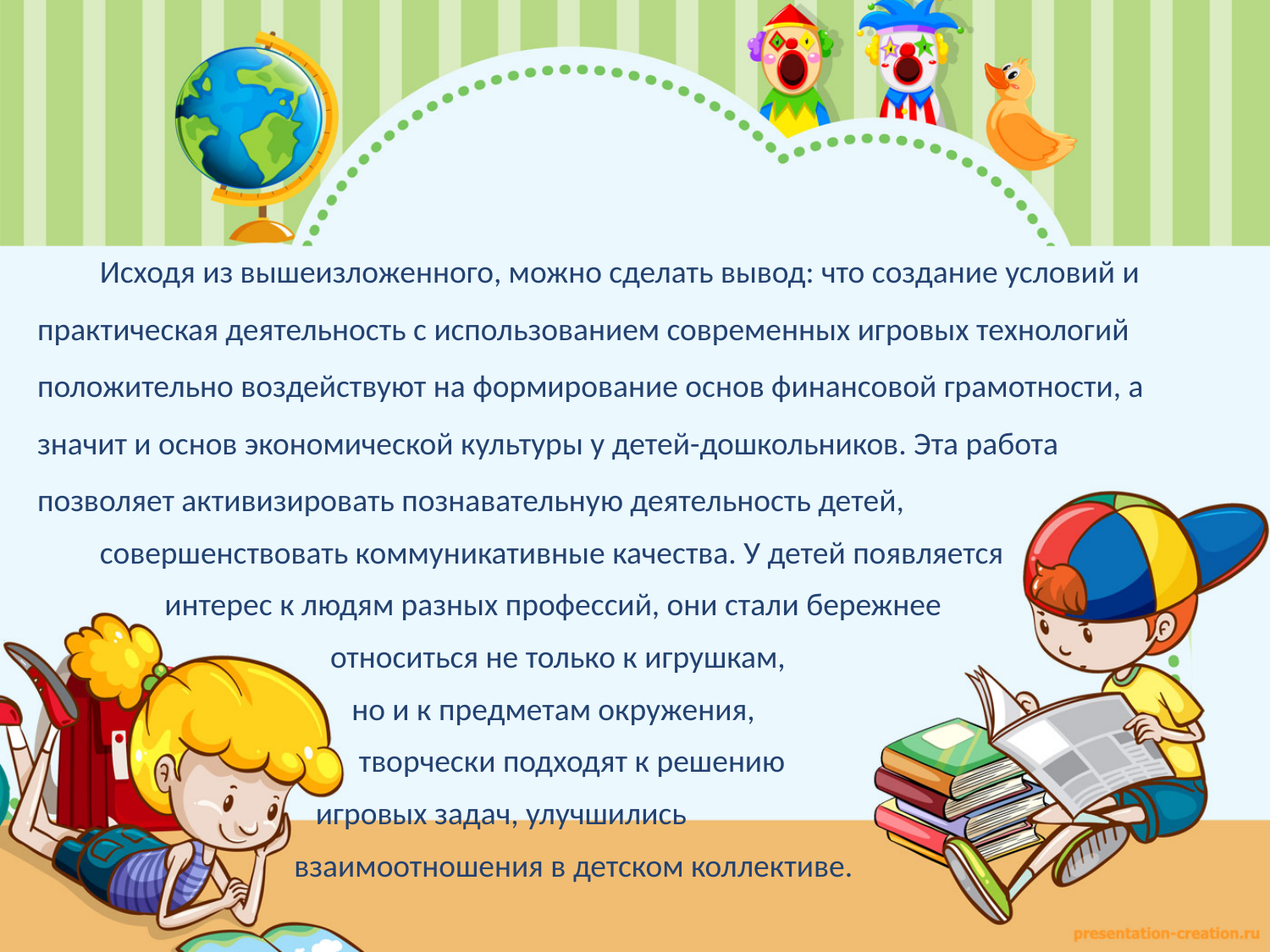

Исходя из вышеизложенного, можно сделать вывод: что создание условий и практическая деятельность с использованием современных игровых технологий положительно воздействуют на формирование основ финансовой грамотности, а значит и основ экономической культуры у детей-дошкольников. Эта работа позволяет активизировать познавательную деятельность детей,
совершенствовать коммуникативные качества. У детей появляется
         интерес к людям разных профессий, они стали бережнее
                                относиться не только к игрушкам,
                                   но и к предметам окружения,
                                    творчески подходят к решению
                              игровых задач, улучшились
                           взаимоотношения в детском коллективе.